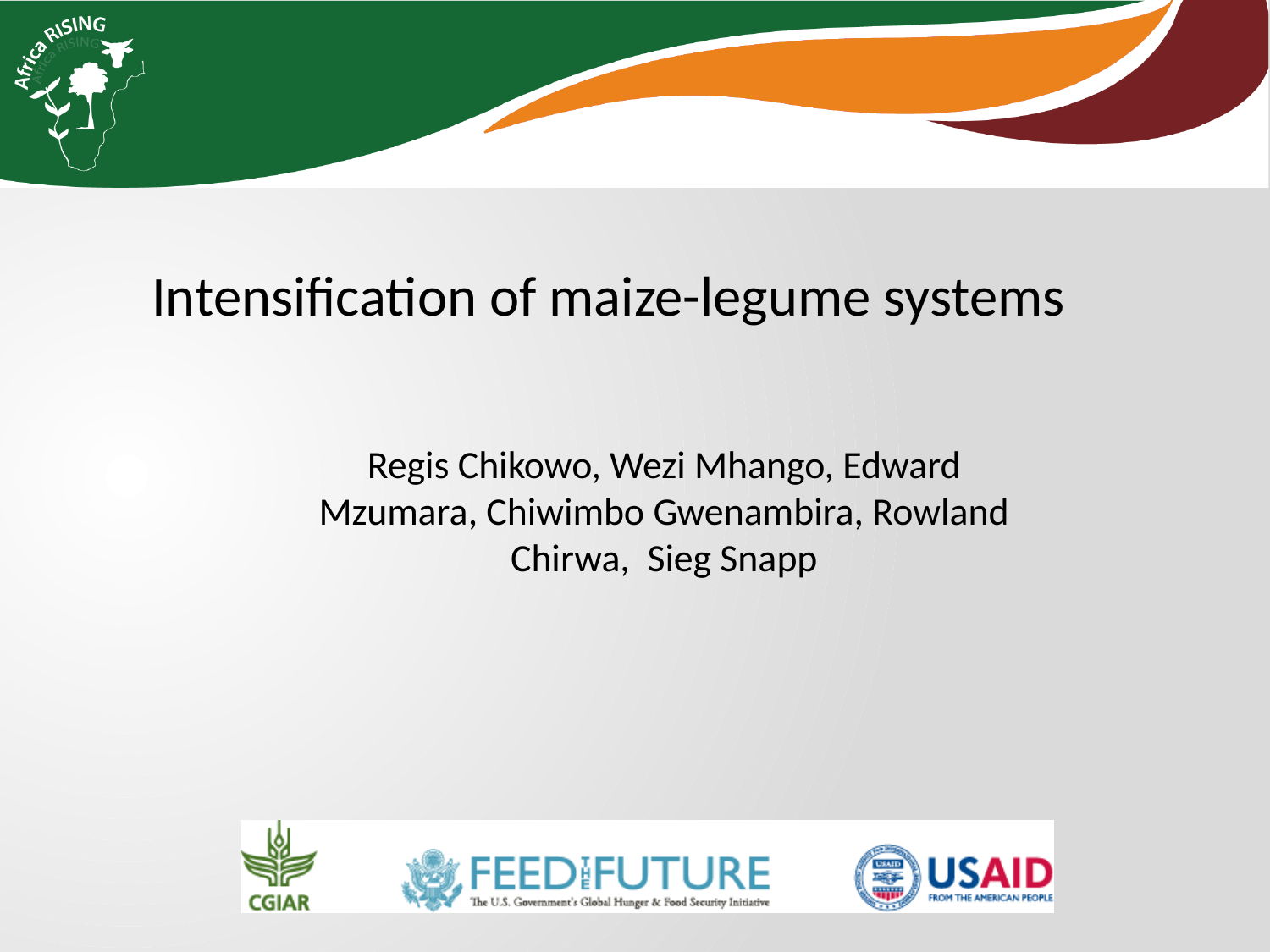

Intensification of maize-legume systems
Regis Chikowo, Wezi Mhango, Edward Mzumara, Chiwimbo Gwenambira, Rowland Chirwa,  Sieg Snapp